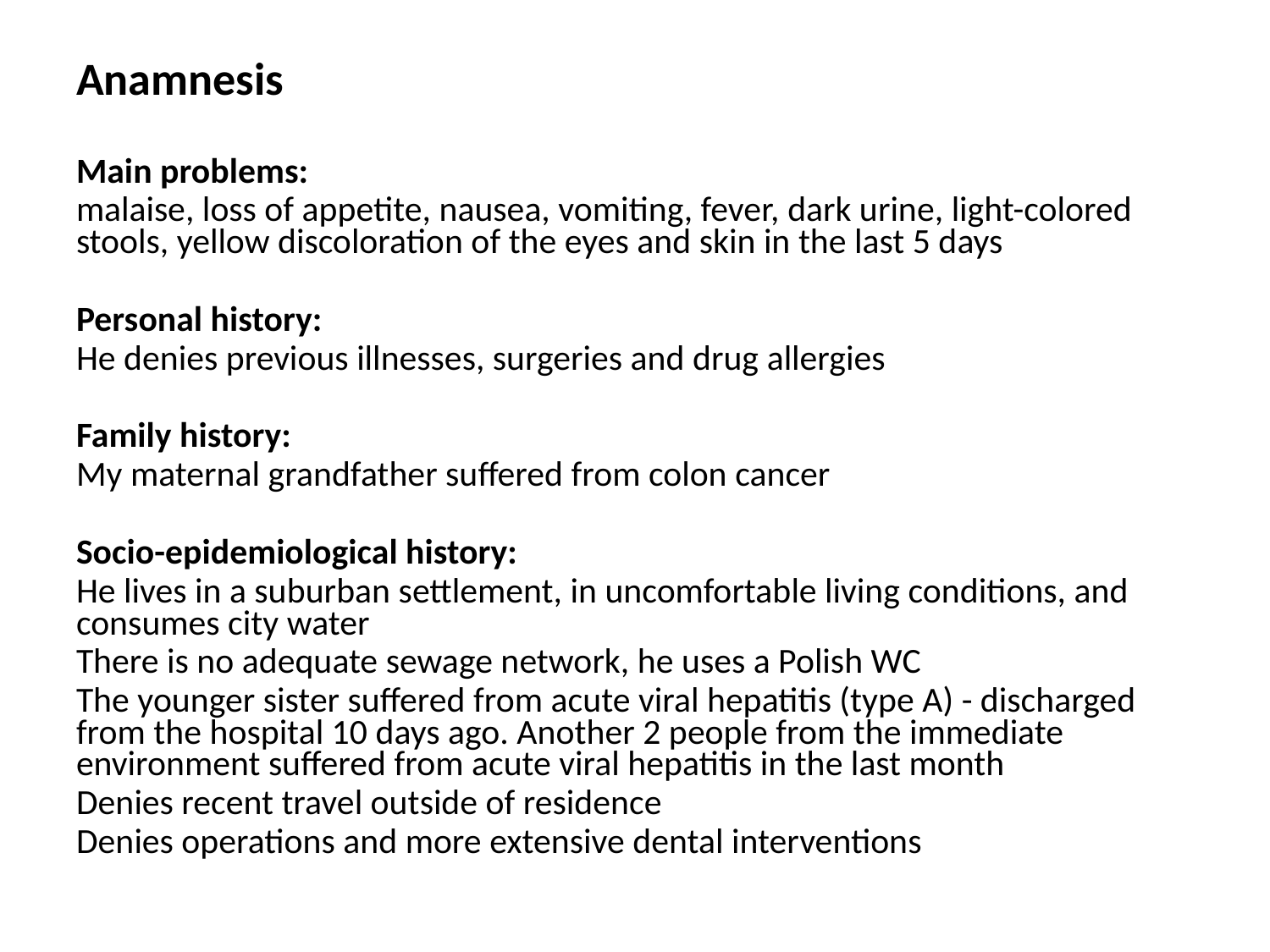

Anamnesis

Main problems:
malaise, loss of appetite, nausea, vomiting, fever, dark urine, light-colored stools, yellow discoloration of the eyes and skin in the last 5 days

Personal history:
He denies previous illnesses, surgeries and drug allergies

Family history:
My maternal grandfather suffered from colon cancer

Socio-epidemiological history:
He lives in a suburban settlement, in uncomfortable living conditions, and consumes city water
There is no adequate sewage network, he uses a Polish WC
The younger sister suffered from acute viral hepatitis (type A) - discharged from the hospital 10 days ago. Another 2 people from the immediate environment suffered from acute viral hepatitis in the last month
Denies recent travel outside of residence
Denies operations and more extensive dental interventions